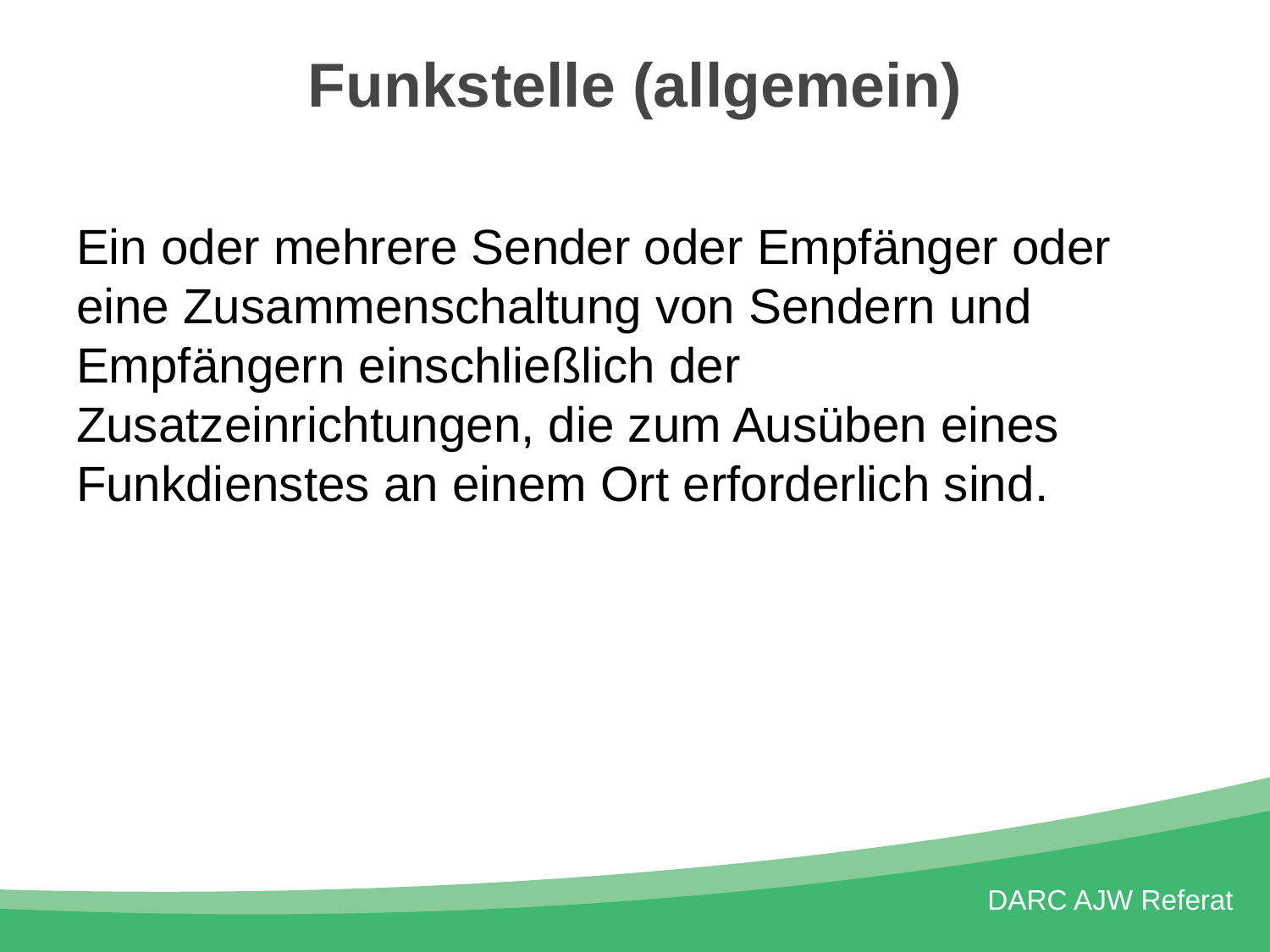

# Funkstelle (allgemein)
Ein oder mehrere Sender oder Empfänger oder eine Zusammenschaltung von Sendern und Empfängern einschließlich der Zusatzeinrichtungen, die zum Ausüben eines Funkdienstes an einem Ort erforderlich sind.